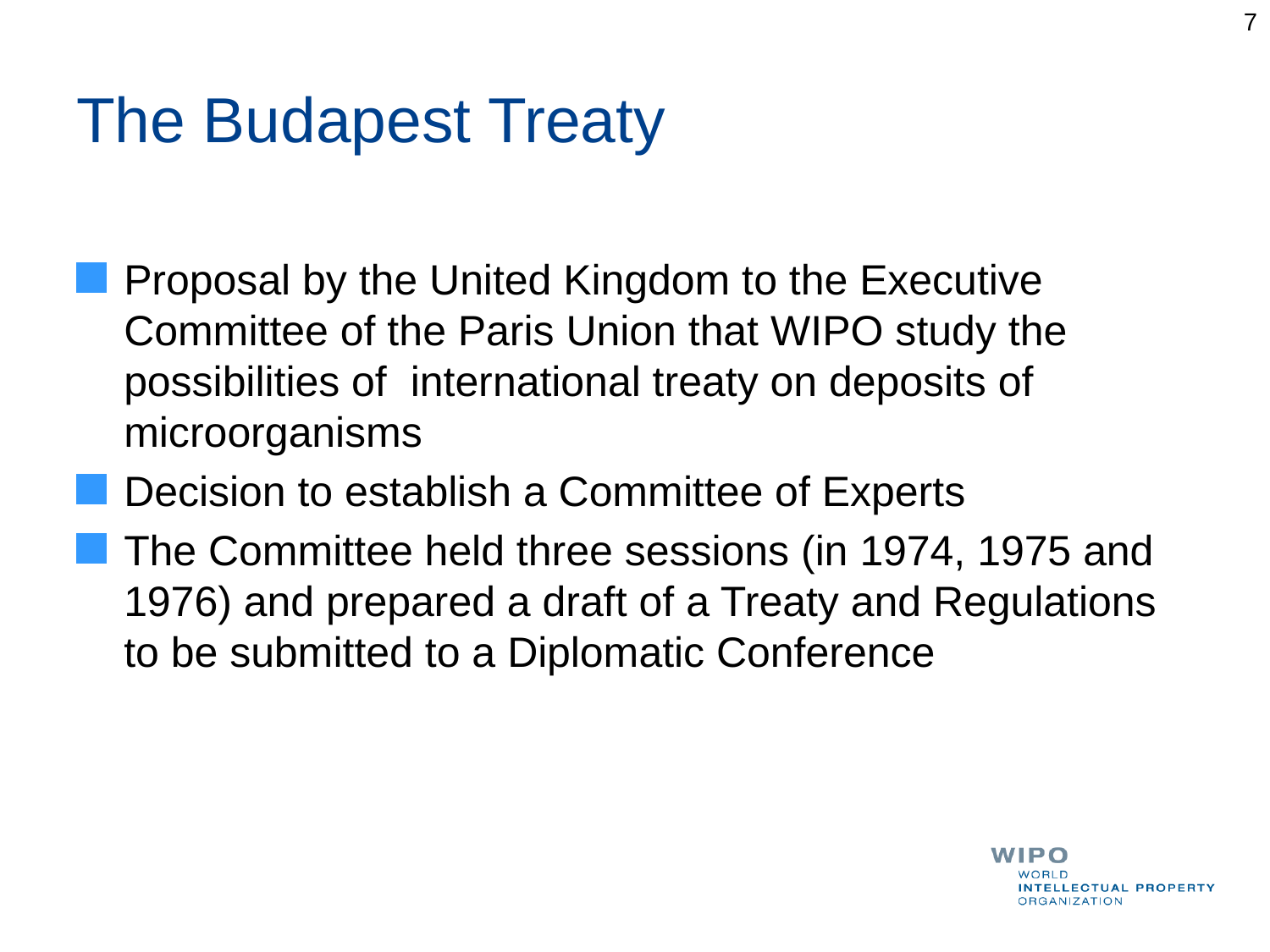

7
# The Budapest Treaty
Proposal by the United Kingdom to the Executive Committee of the Paris Union that WIPO study the possibilities of  international treaty on deposits of microorganisms
Decision to establish a Committee of Experts
The Committee held three sessions (in 1974, 1975 and 1976) and prepared a draft of a Treaty and Regulations to be submitted to a Diplomatic Conference